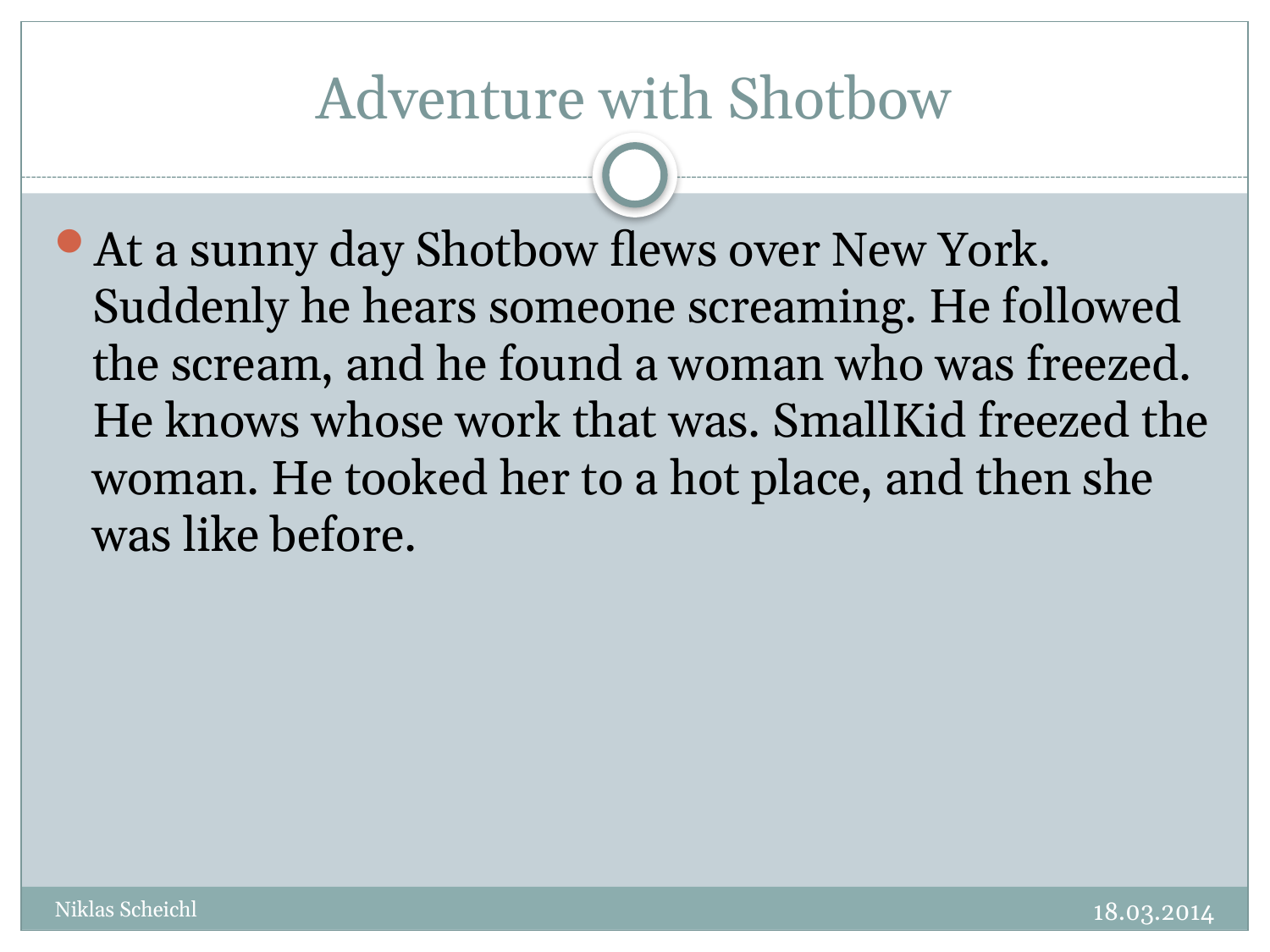

# Adventure with Shotbow
At a sunny day Shotbow flews over New York. Suddenly he hears someone screaming. He followed the scream, and he found a woman who was freezed. He knows whose work that was. SmallKid freezed the woman. He tooked her to a hot place, and then she was like before.
18.03.2014
Niklas Scheichl